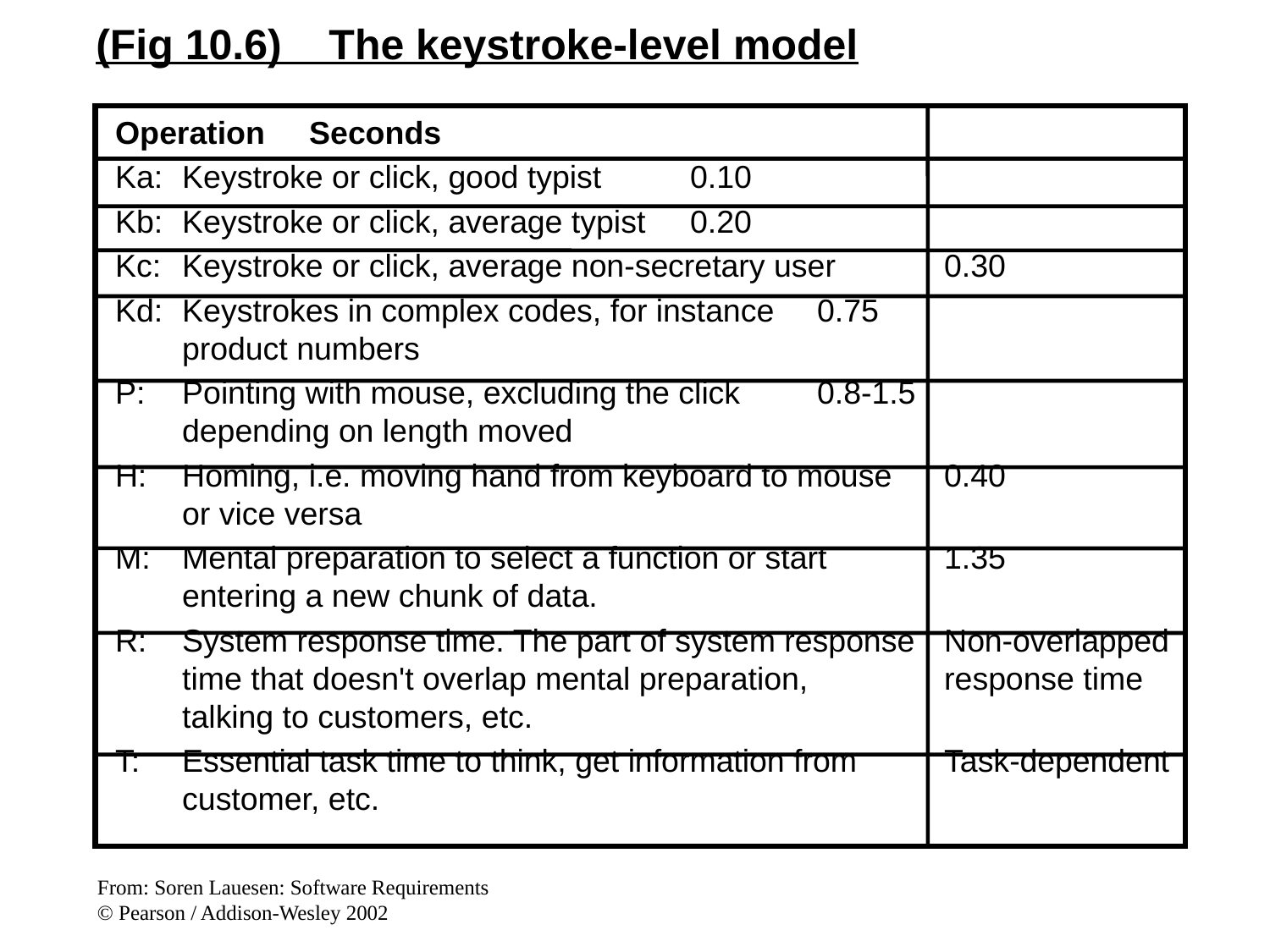

(Fig 10.6)    The keystroke-level model
Operation	Seconds
Ka:	Keystroke or click, good typist	0.10
Kb:	Keystroke or click, average typist	0.20
Kc:	Keystroke or click, average non-secretary user	0.30
Kd:	Keystrokes in complex codes, for instance	0.75
	product numbers
P:	Pointing with mouse, excluding the click	0.8-1.5
	depending on length moved
H:	Homing, i.e. moving hand from keyboard to mouse	0.40
	or vice versa
M:	Mental preparation to select a function or start	1.35
	entering a new chunk of data.
R:	System response time. The part of system response	Non-overlapped
	time that doesn't overlap mental preparation, 	response time
	talking to customers, etc.
T:	Essential task time to think, get information from	Task-dependent
	customer, etc.

From: Soren Lauesen: Software Requirements
© Pearson / Addison-Wesley 2002